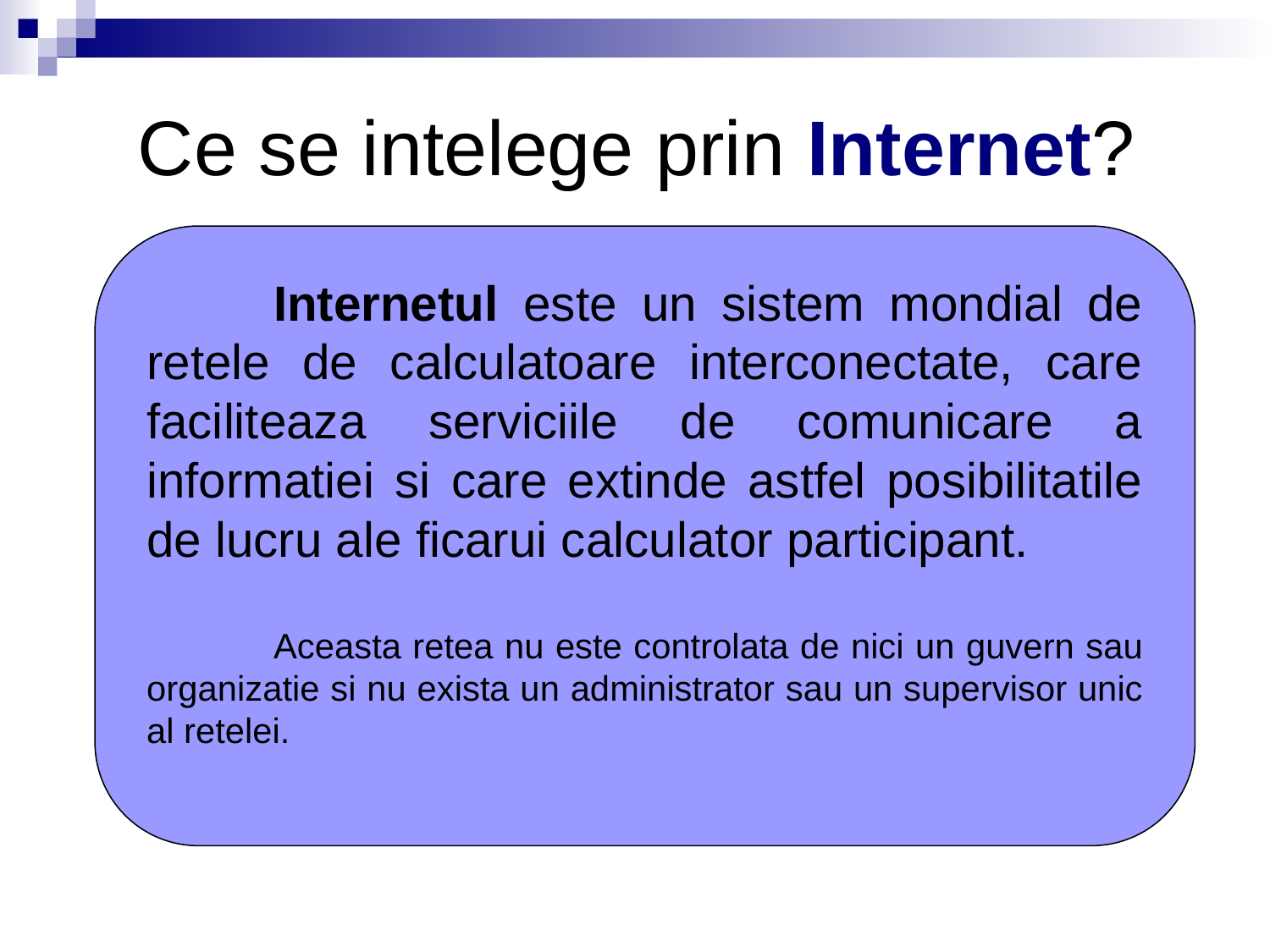

# Ce se intelege prin Internet?
	Internetul este un sistem mondial de retele de calculatoare interconectate, care faciliteaza serviciile de comunicare a informatiei si care extinde astfel posibilitatile de lucru ale ficarui calculator participant.

	Aceasta retea nu este controlata de nici un guvern sau organizatie si nu exista un administrator sau un supervisor unic al retelei.